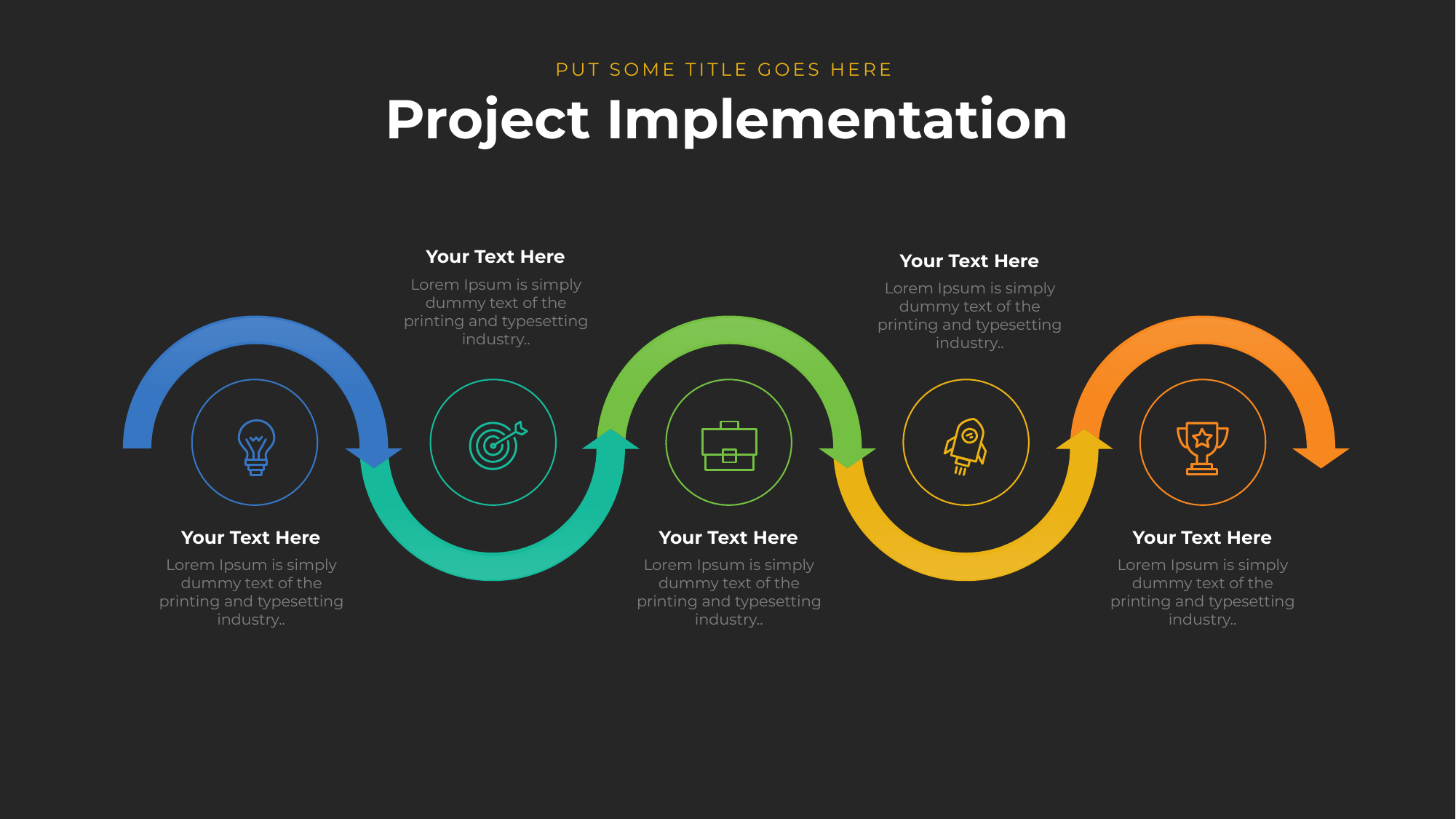

PUT SOME TITLE GOES HERE
Project Implementation
Your Text Here
Your Text Here
Lorem Ipsum is simply dummy text of the printing and typesetting industry..
Lorem Ipsum is simply dummy text of the printing and typesetting industry..

Your Text Here
Your Text Here
Your Text Here
Lorem Ipsum is simply dummy text of the printing and typesetting industry..
Lorem Ipsum is simply dummy text of the printing and typesetting industry..
Lorem Ipsum is simply dummy text of the printing and typesetting industry..